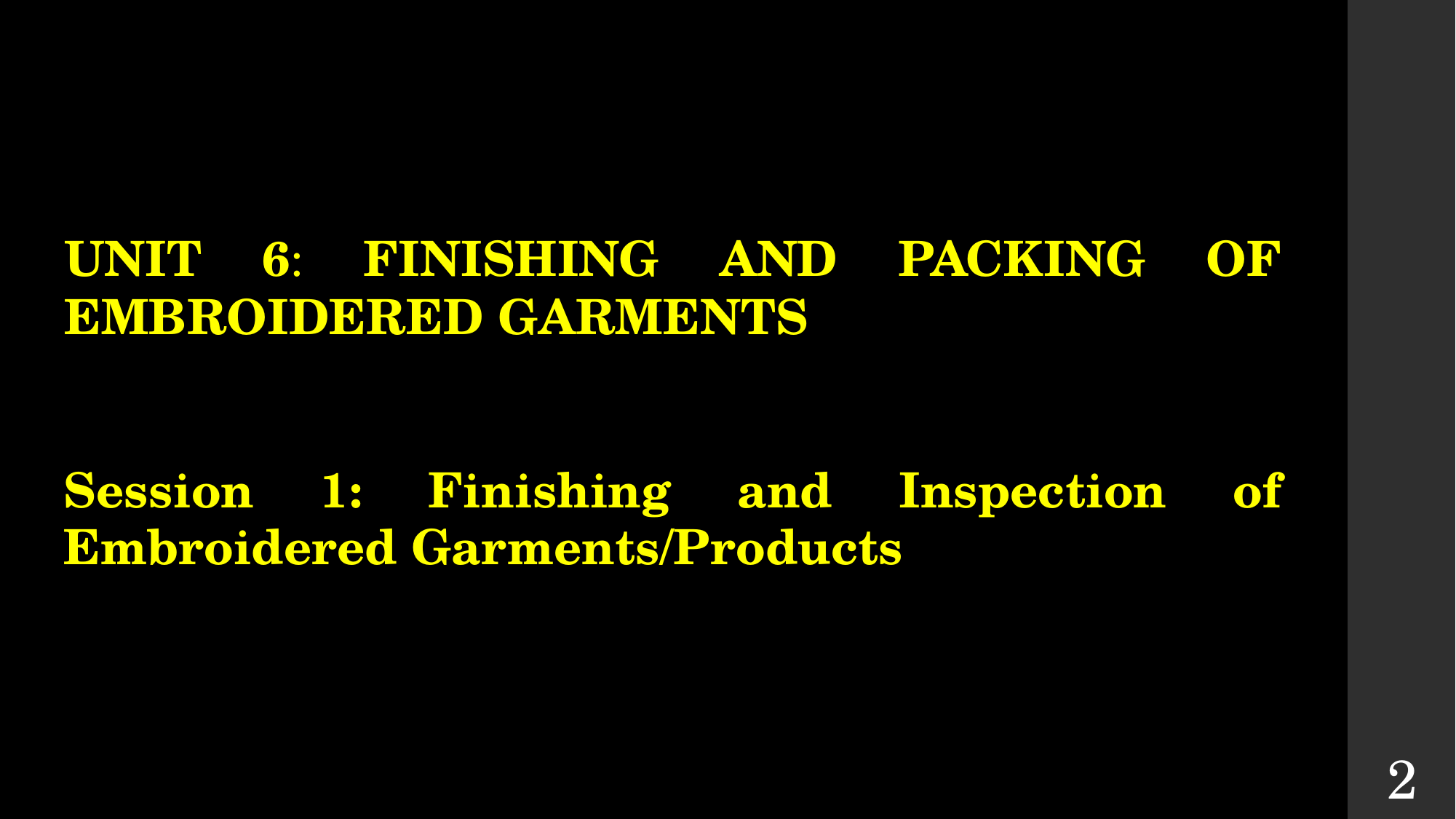

UNIT 6: FINISHING AND PACKING OF EMBROIDERED GARMENTS

Session 1: Finishing and Inspection of Embroidered Garments/Products
2